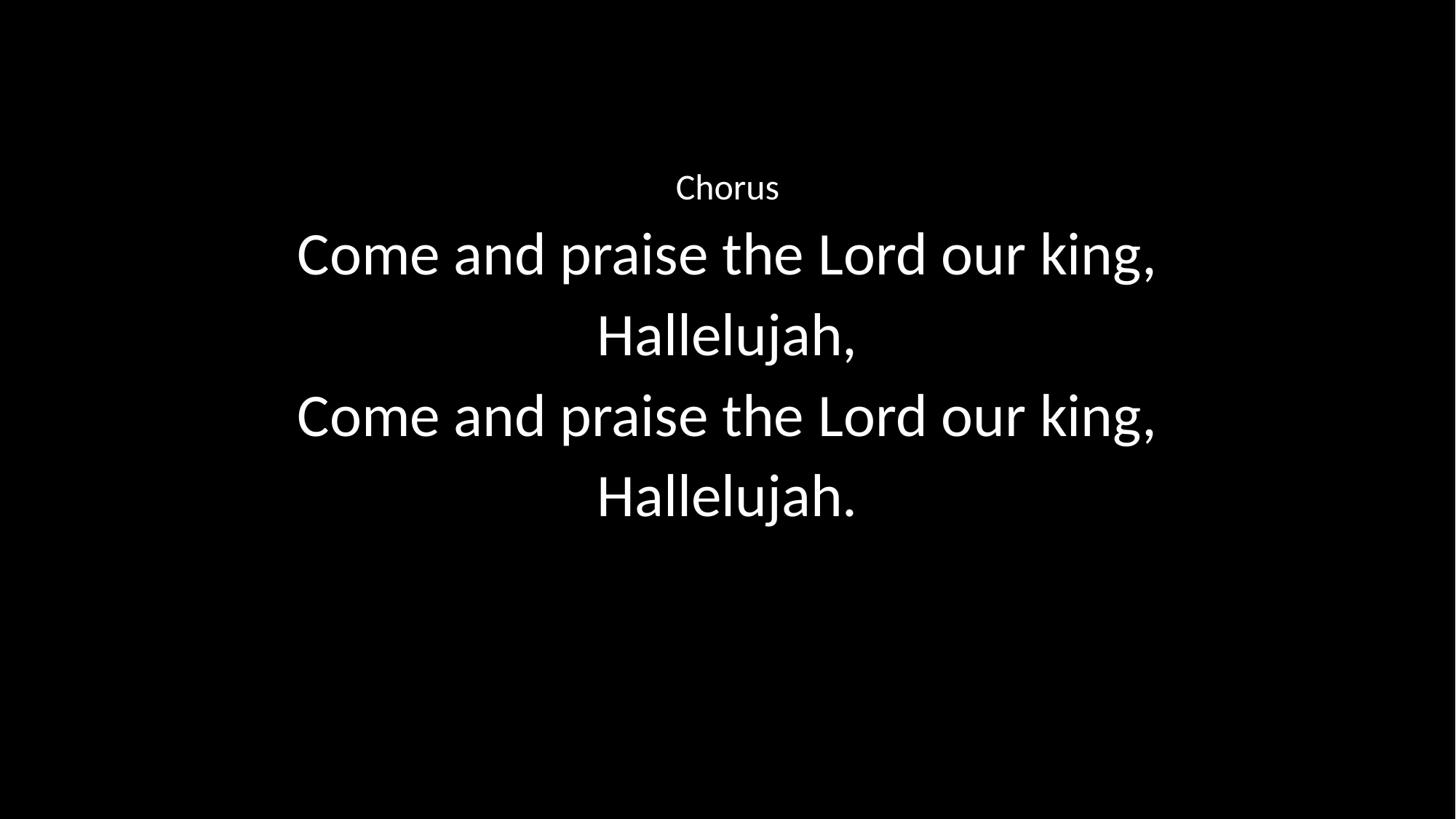

Chorus
Come and praise the Lord our king,
Hallelujah,
Come and praise the Lord our king,
Hallelujah.